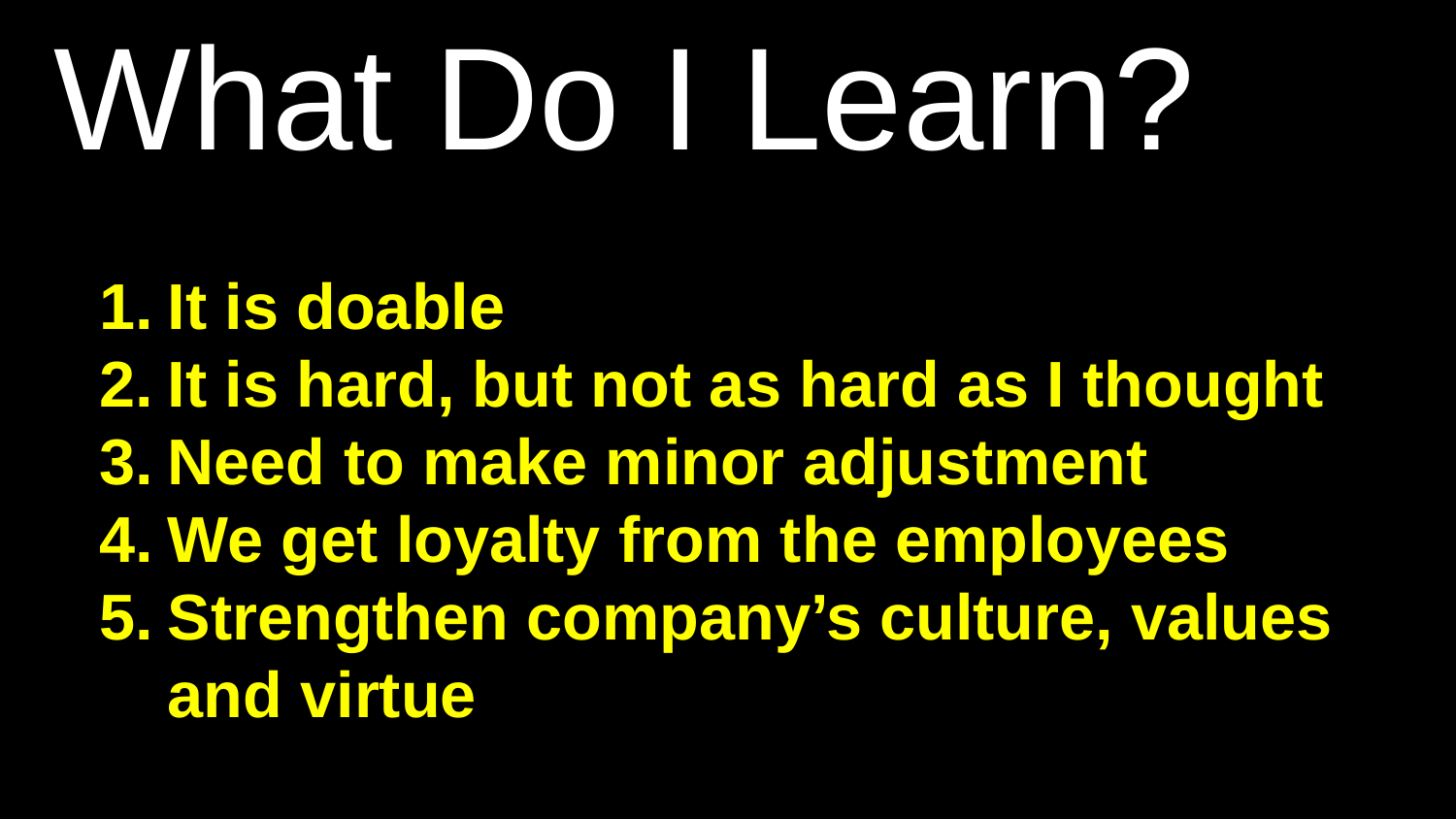

# What Do I Learn?
It is doable
It is hard, but not as hard as I thought
Need to make minor adjustment
We get loyalty from the employees
Strengthen company’s culture, values and virtue